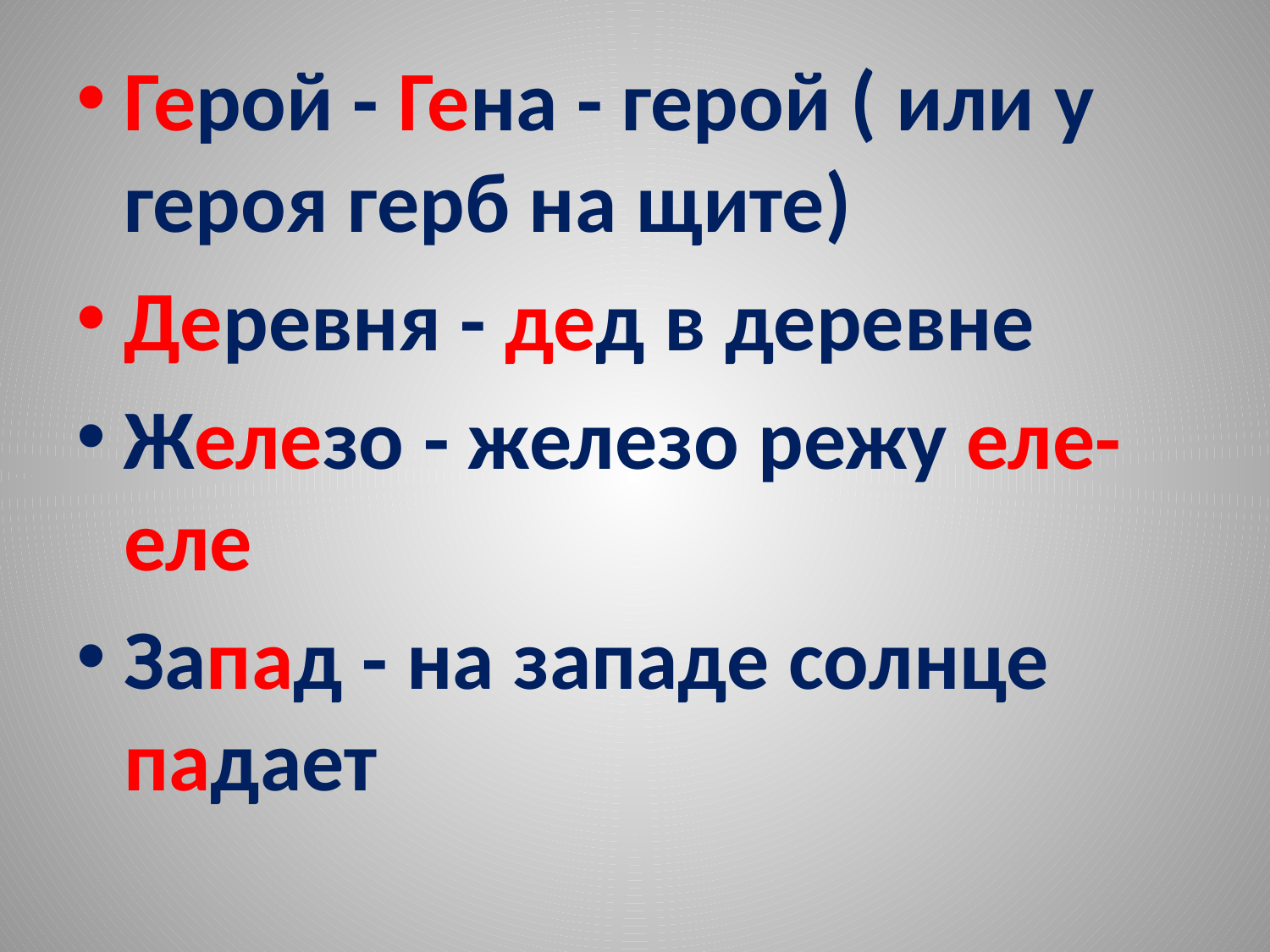

Герой - Гена - герой ( или у героя герб на щите)
Деревня - дед в деревне
Железо - железо режу еле-еле
Запад - на западе солнце падает